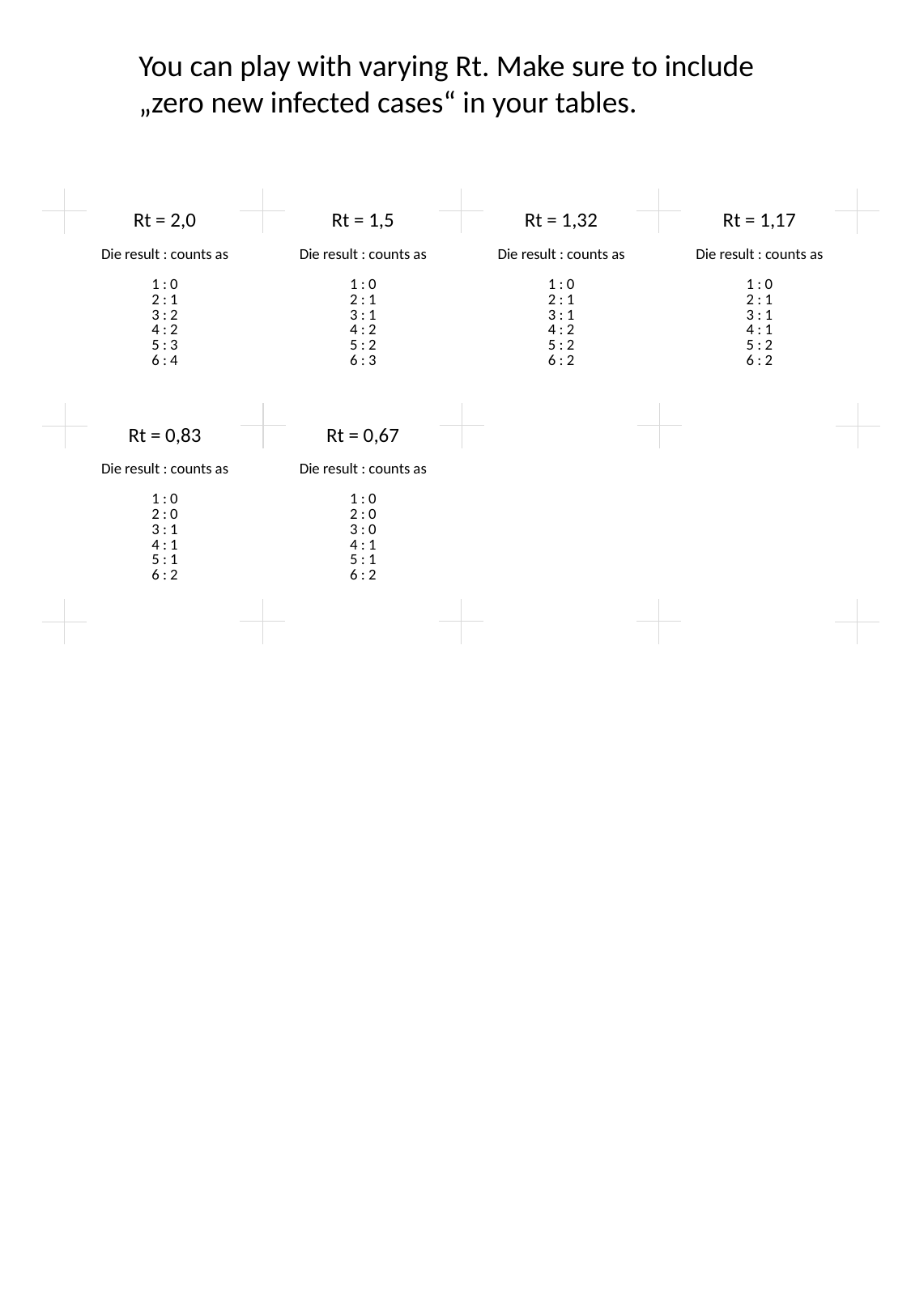

You can play with varying Rt. Make sure to include „zero new infected cases“ in your tables.
| Rt = 2,0 Die result : counts as 1 : 0 2 : 1 3 : 2 4 : 2 5 : 3 6 : 4 | Rt = 1,5 Die result : counts as 1 : 0 2 : 1 3 : 1 4 : 2 5 : 2 6 : 3 | Rt = 1,32 Die result : counts as 1 : 0 2 : 1 3 : 1 4 : 2 5 : 2 6 : 2 | Rt = 1,17 Die result : counts as 1 : 0 2 : 1 3 : 1 4 : 1 5 : 2 6 : 2 |
| --- | --- | --- | --- |
| Rt = 0,83 Die result : counts as 1 : 0 2 : 0 3 : 1 4 : 1 5 : 1 6 : 2 | Rt = 0,67 Die result : counts as 1 : 0 2 : 0 3 : 0 4 : 1 5 : 1 6 : 2 |  |  |